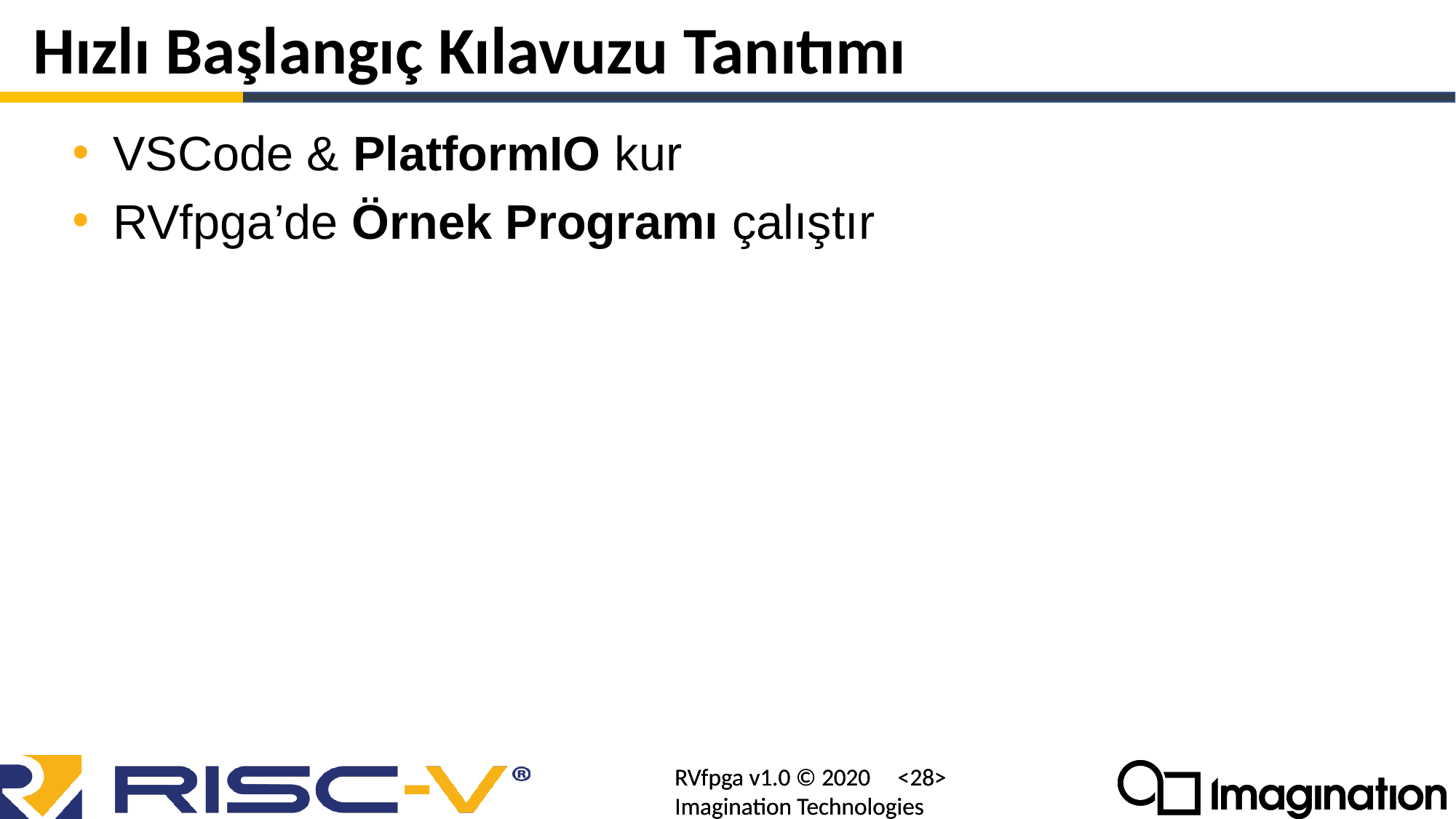

# Hızlı Başlangıç Kılavuzu Tanıtımı
VSCode & PlatformIO kur
RVfpga’de Örnek Programı çalıştır